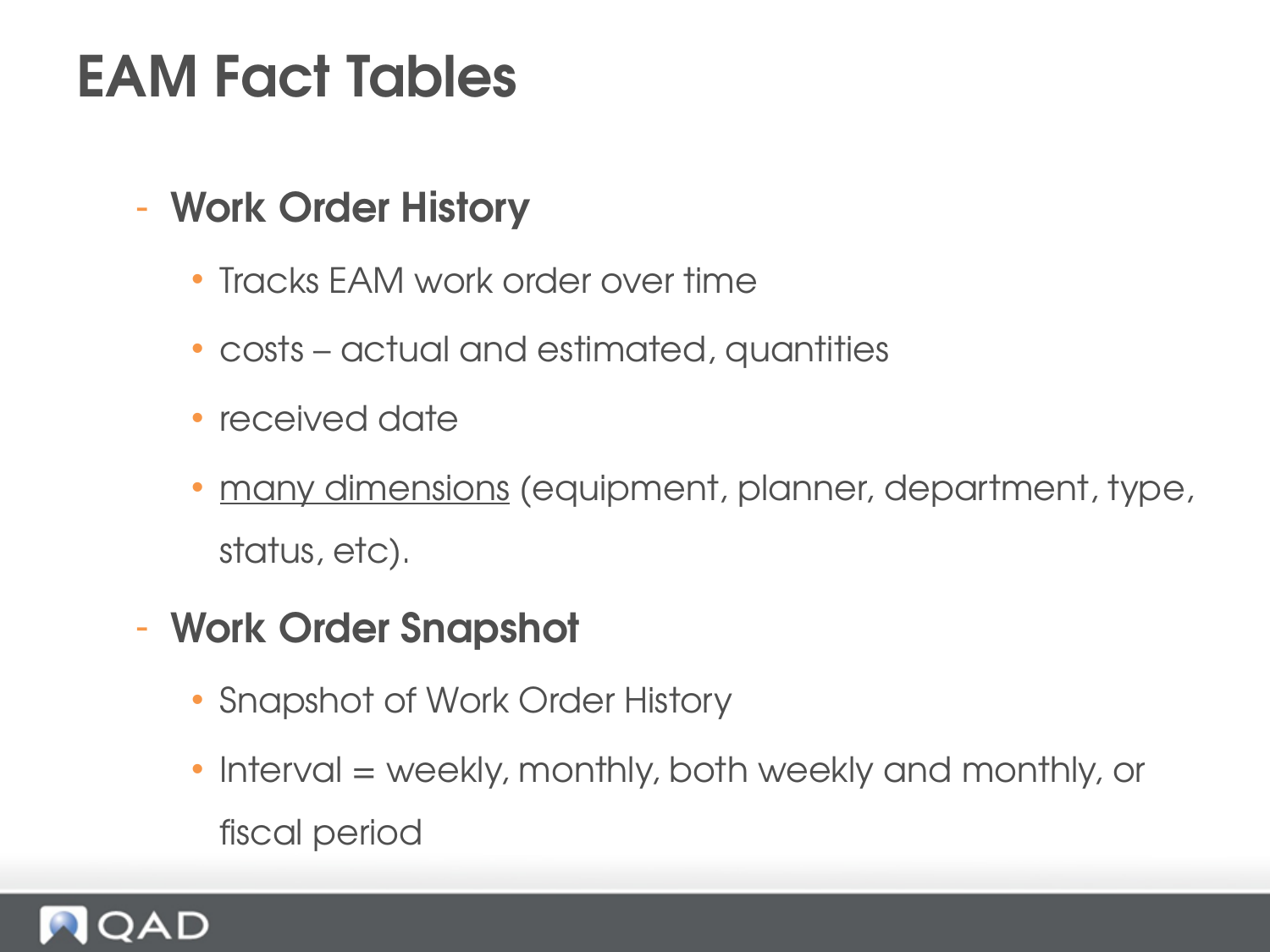

# EAM Fact Tables

Work Order History
Tracks EAM work order over time
costs – actual and estimated, quantities
received date
many dimensions (equipment, planner, department, type, status, etc).
Work Order Snapshot
Snapshot of Work Order History
Interval = weekly, monthly, both weekly and monthly, or fiscal period